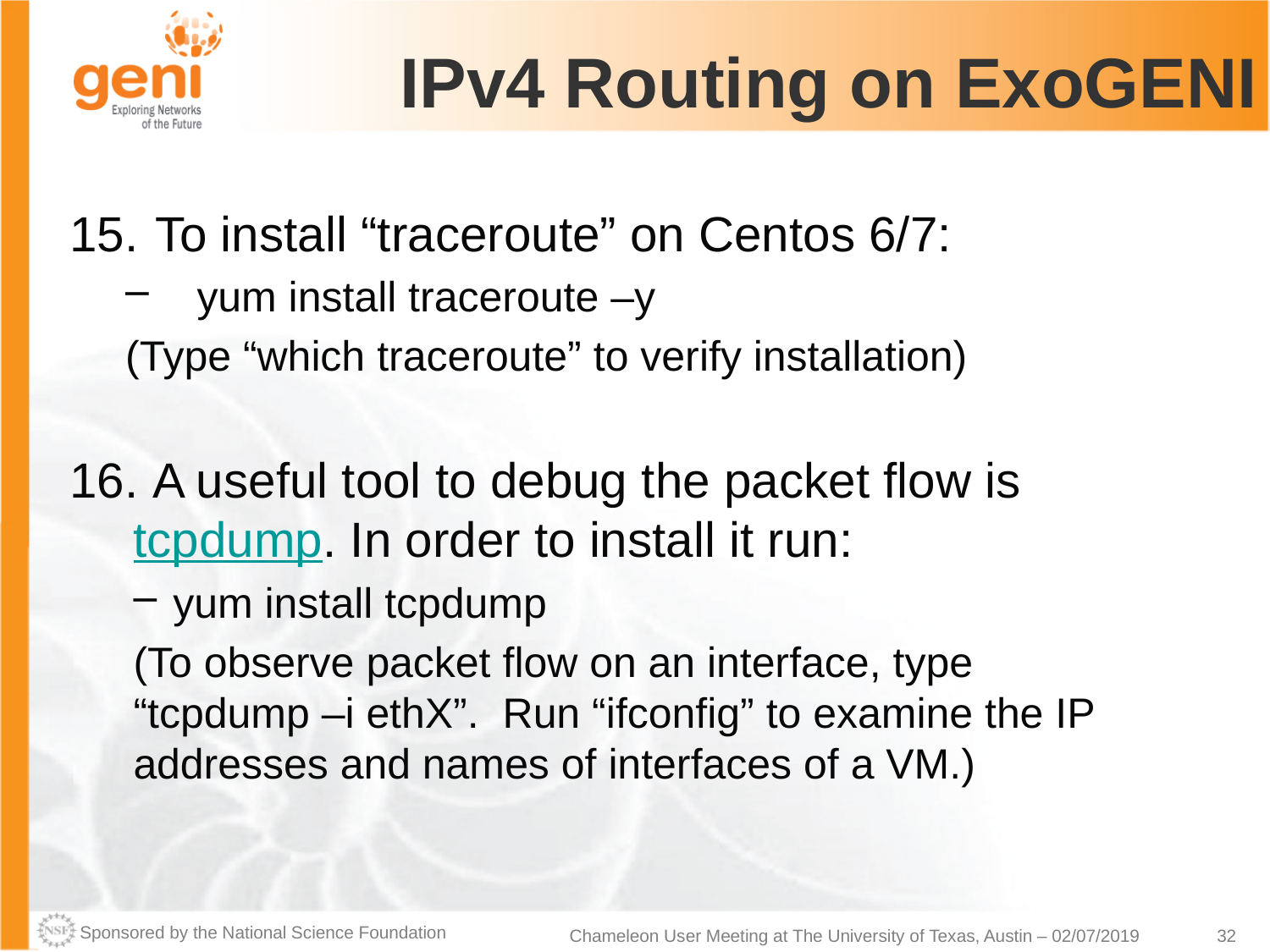

# IPv4 Routing on ExoGENI
 To install “traceroute” on Centos 6/7:
yum install traceroute –y
(Type “which traceroute” to verify installation)

 A useful tool to debug the packet flow is ​tcpdump. In order to install it run:
yum install tcpdump
(To observe packet flow on an interface, type “tcpdump –i ethX”.  Run “ifconfig” to examine the IP addresses and names of interfaces of a VM.)